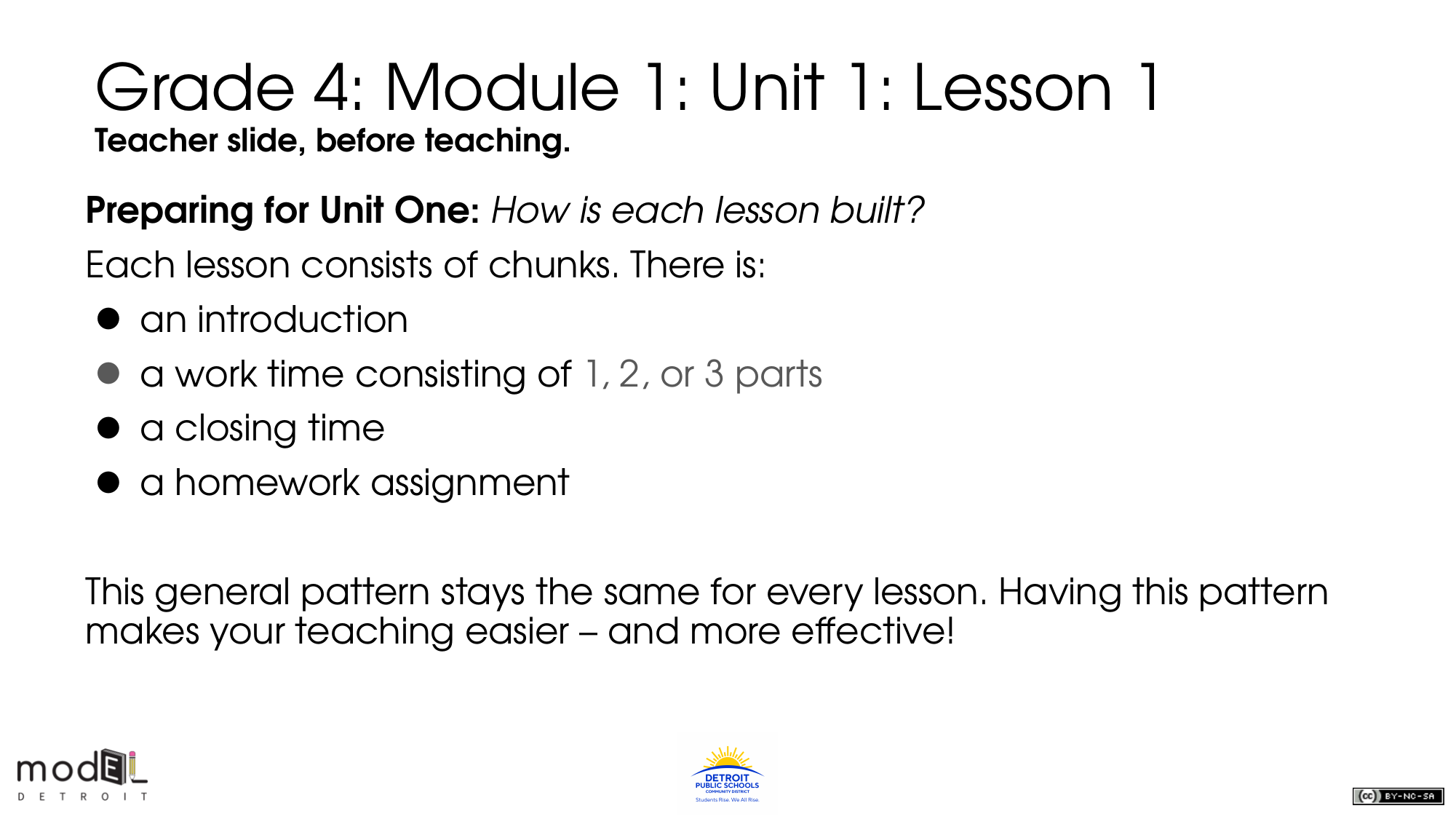

Grade 4: Module 1: Unit 1: Lesson 1
Teacher slide, before teaching.
Preparing for Unit One: How is each lesson built?
Each lesson consists of chunks. There is:
an introduction
a work time consisting of 1, 2, or 3 parts
a closing time
a homework assignment

This general pattern stays the same for every lesson. Having this pattern makes your teaching easier – and more effective!